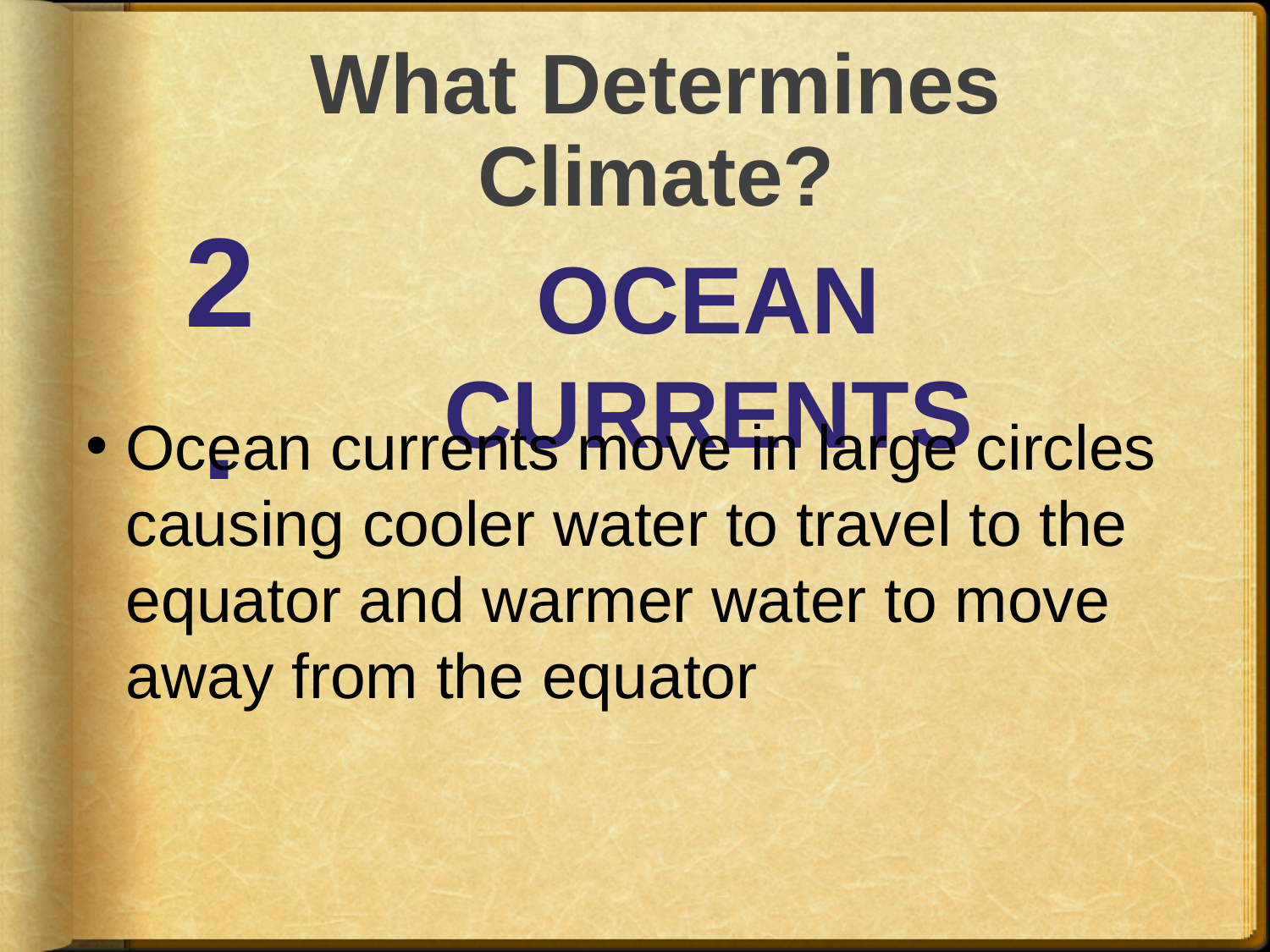

# What Determines Climate?
2.
Ocean currents
Ocean currents move in large circles causing cooler water to travel to the equator and warmer water to move away from the equator